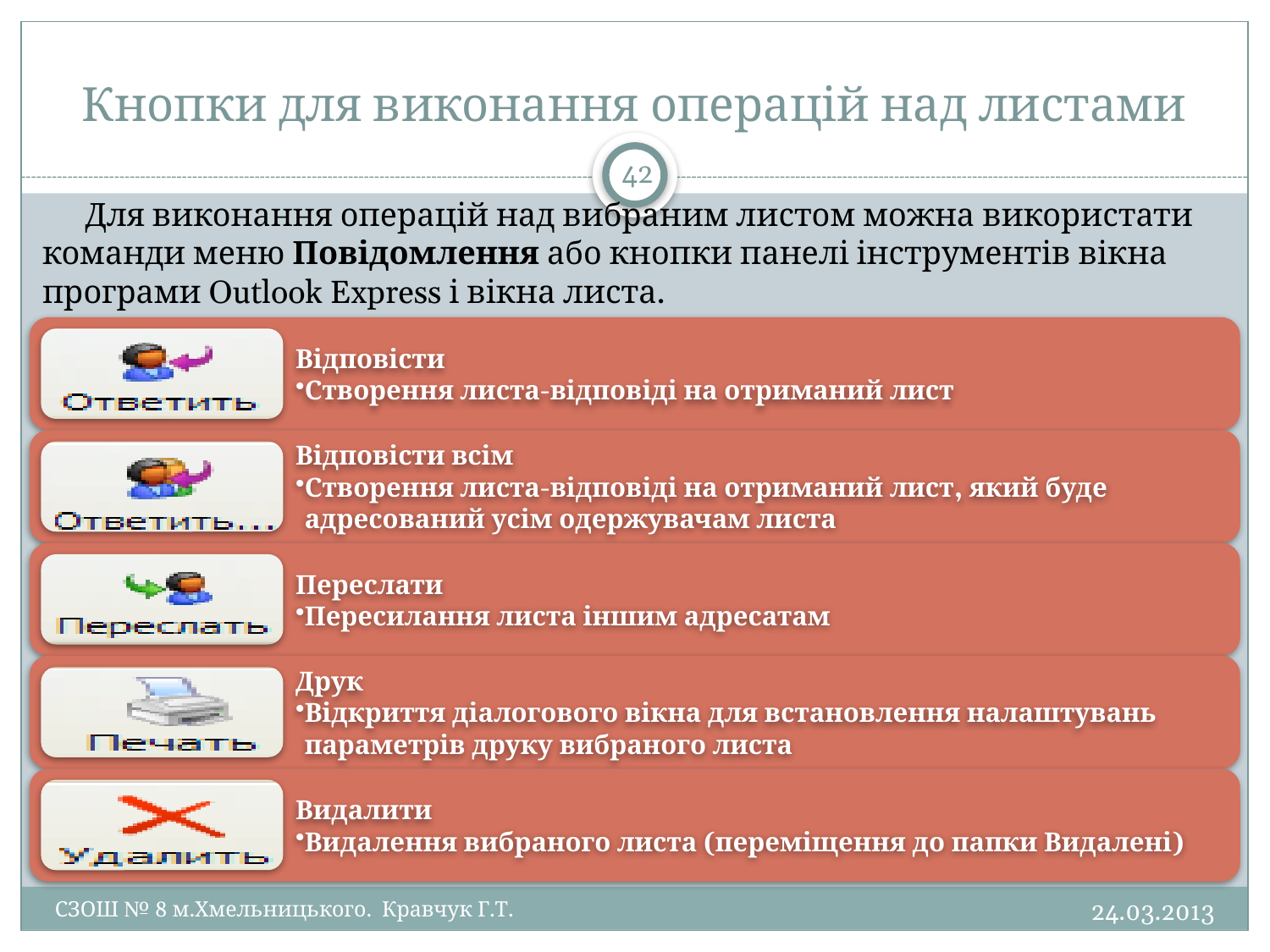

# Кнопки для виконання операцій над листами
42
Для виконання операцій над вибраним листом можна використати команди меню Повідомлення або кнопки панелі інструментів вікна програми Outlook Express і вікна листа.
Відповісти
Створення листа-відповіді на отриманий лист
Відповісти всім
Створення листа-відповіді на отриманий лист, який буде адресований усім одержувачам листа
Переслати
Пересилання листа іншим адресатам
Друк
Відкриття діалогового вікна для встановлення налаштувань параметрів друку вибраного листа
Видалення вибраного листа (переміщення до папки Видалені)
Видалити
24.03.2013
СЗОШ № 8 м.Хмельницького.  Кравчук Г.Т.